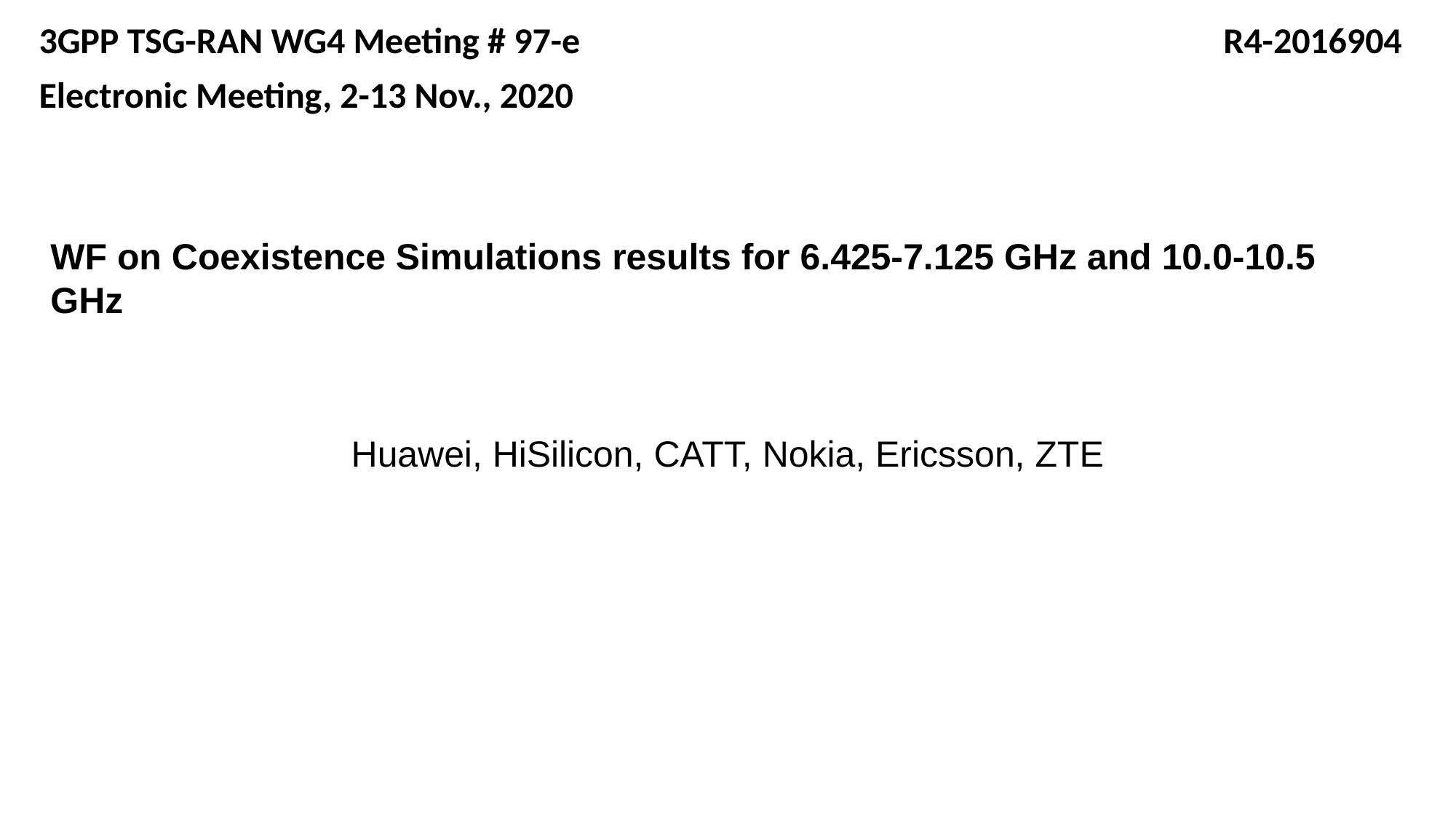

3GPP TSG-RAN WG4 Meeting # 97-e	                                                                              R4-2016904
Electronic Meeting, 2-13 Nov., 2020
# WF on Coexistence Simulations results for 6.425-7.125 GHz and 10.0-10.5 GHz
Huawei, HiSilicon, CATT, Nokia, Ericsson, ZTE